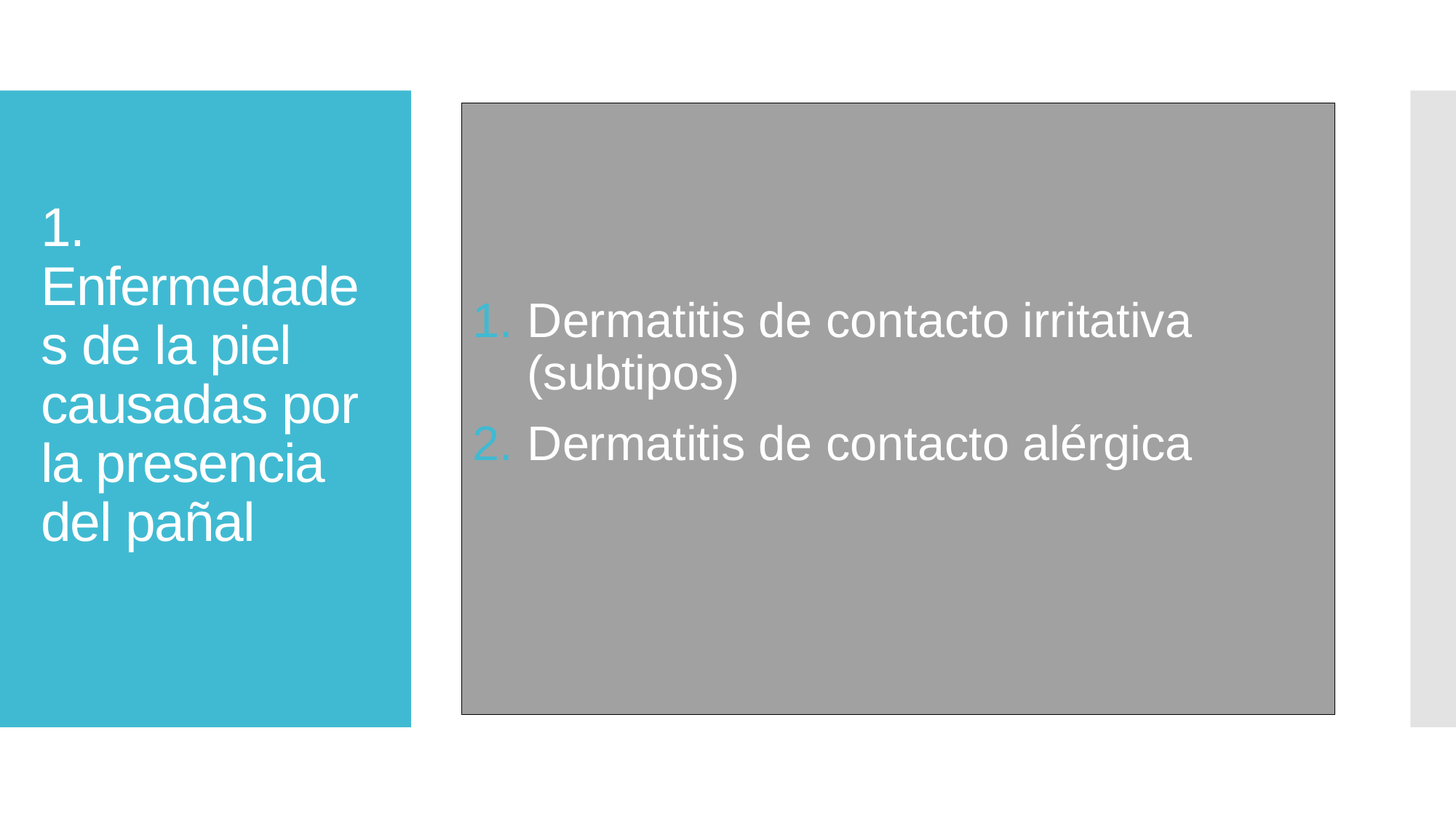

Dermatitis de contacto irritativa (subtipos)
Dermatitis de contacto alérgica

# 1. Enfermedades de la piel causadas por la presencia del pañal